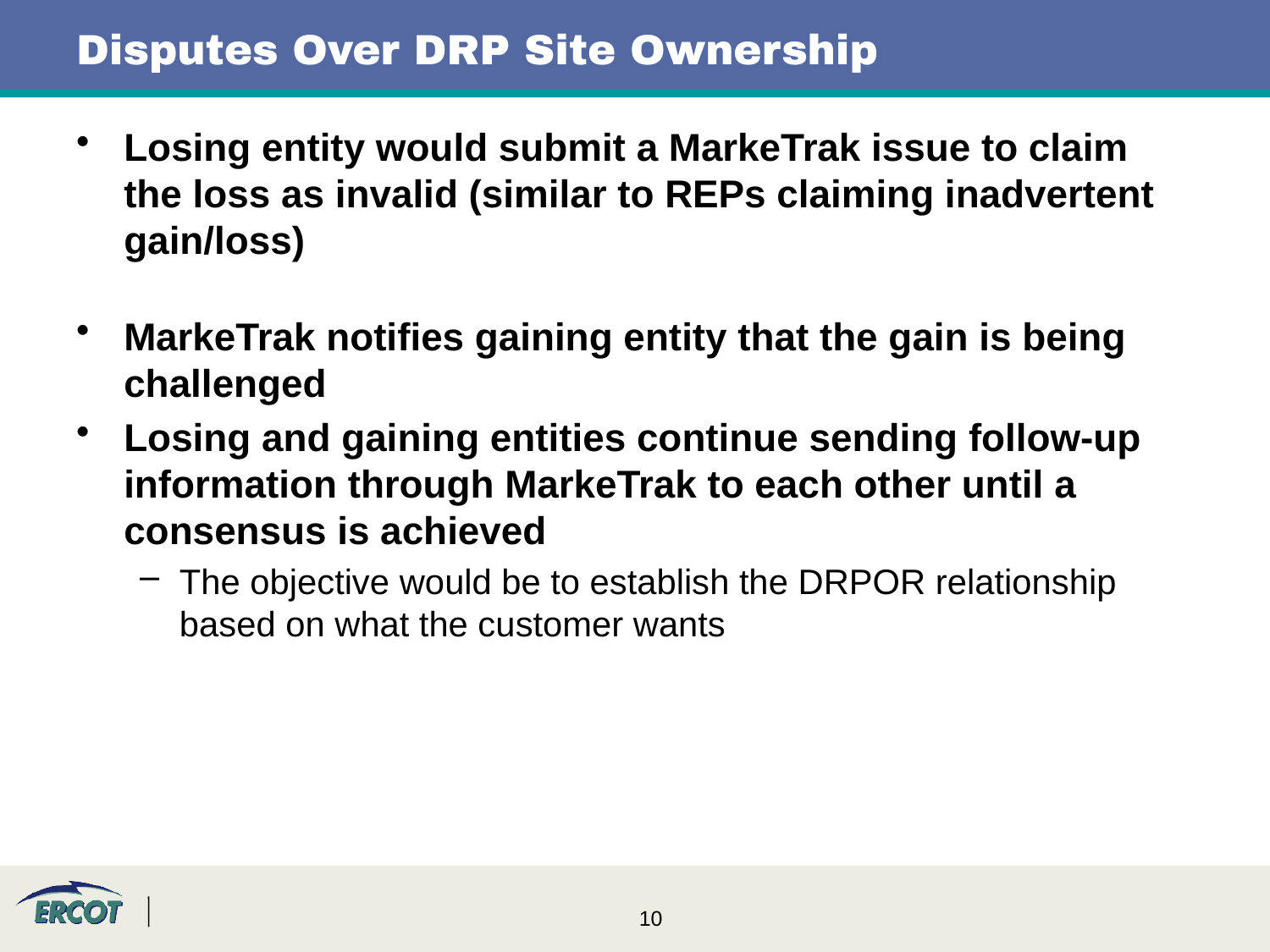

# Disputes Over DRP Site Ownership
Losing entity would submit a MarkeTrak issue to claim the loss as invalid (similar to REPs claiming inadvertent gain/loss)

MarkeTrak notifies gaining entity that the gain is being challenged
Losing and gaining entities continue sending follow-up information through MarkeTrak to each other until a consensus is achieved
The objective would be to establish the DRPOR relationship based on what the customer wants